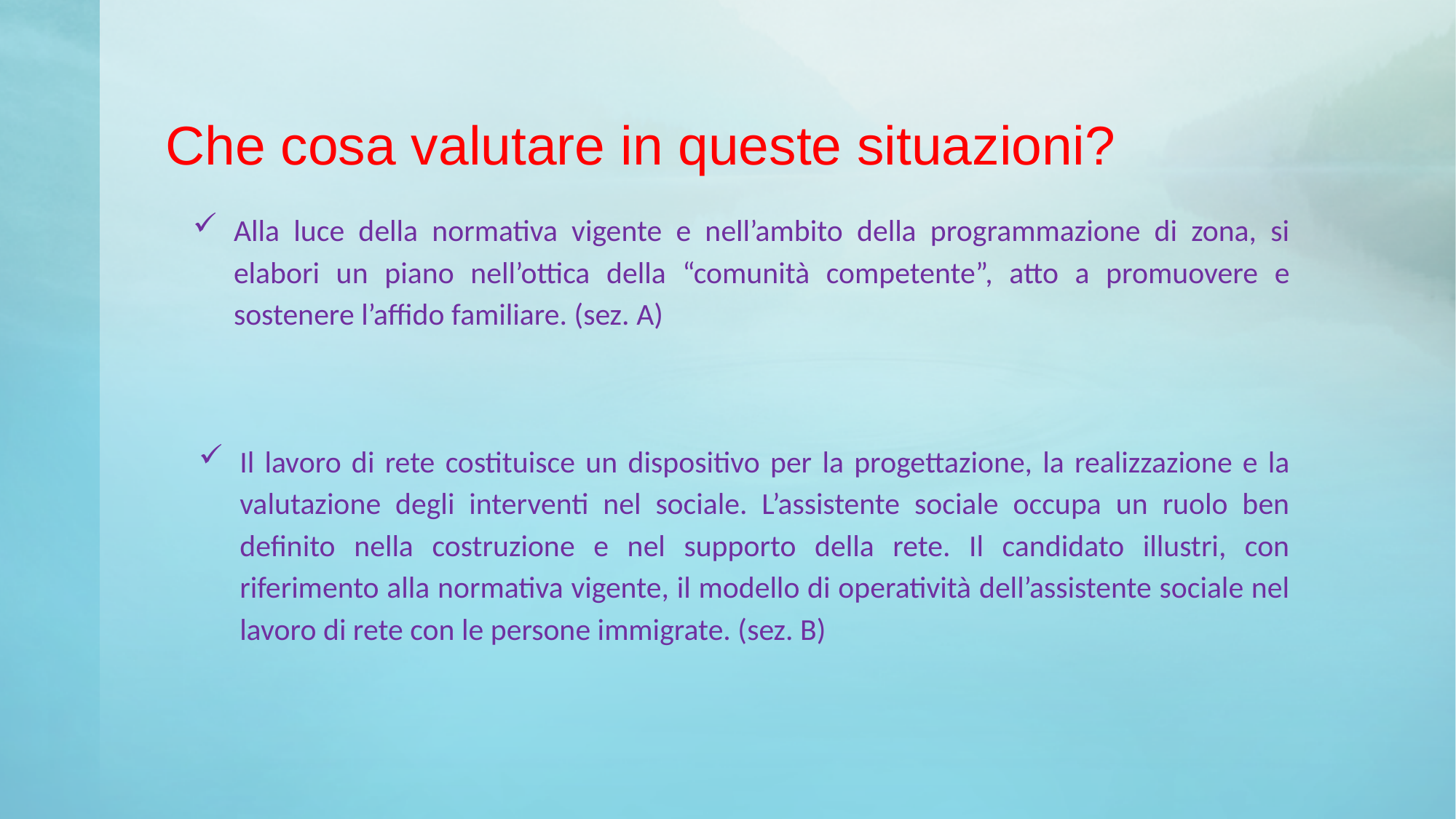

# Che cosa valutare in queste situazioni?
Alla luce della normativa vigente e nell’ambito della programmazione di zona, si elabori un piano nell’ottica della “comunità competente”, atto a promuovere e sostenere l’affido familiare. (sez. A)

Il lavoro di rete costituisce un dispositivo per la progettazione, la realizzazione e la valutazione degli interventi nel sociale. L’assistente sociale occupa un ruolo ben definito nella costruzione e nel supporto della rete. Il candidato illustri, con riferimento alla normativa vigente, il modello di operatività dell’assistente sociale nel lavoro di rete con le persone immigrate. (sez. B)